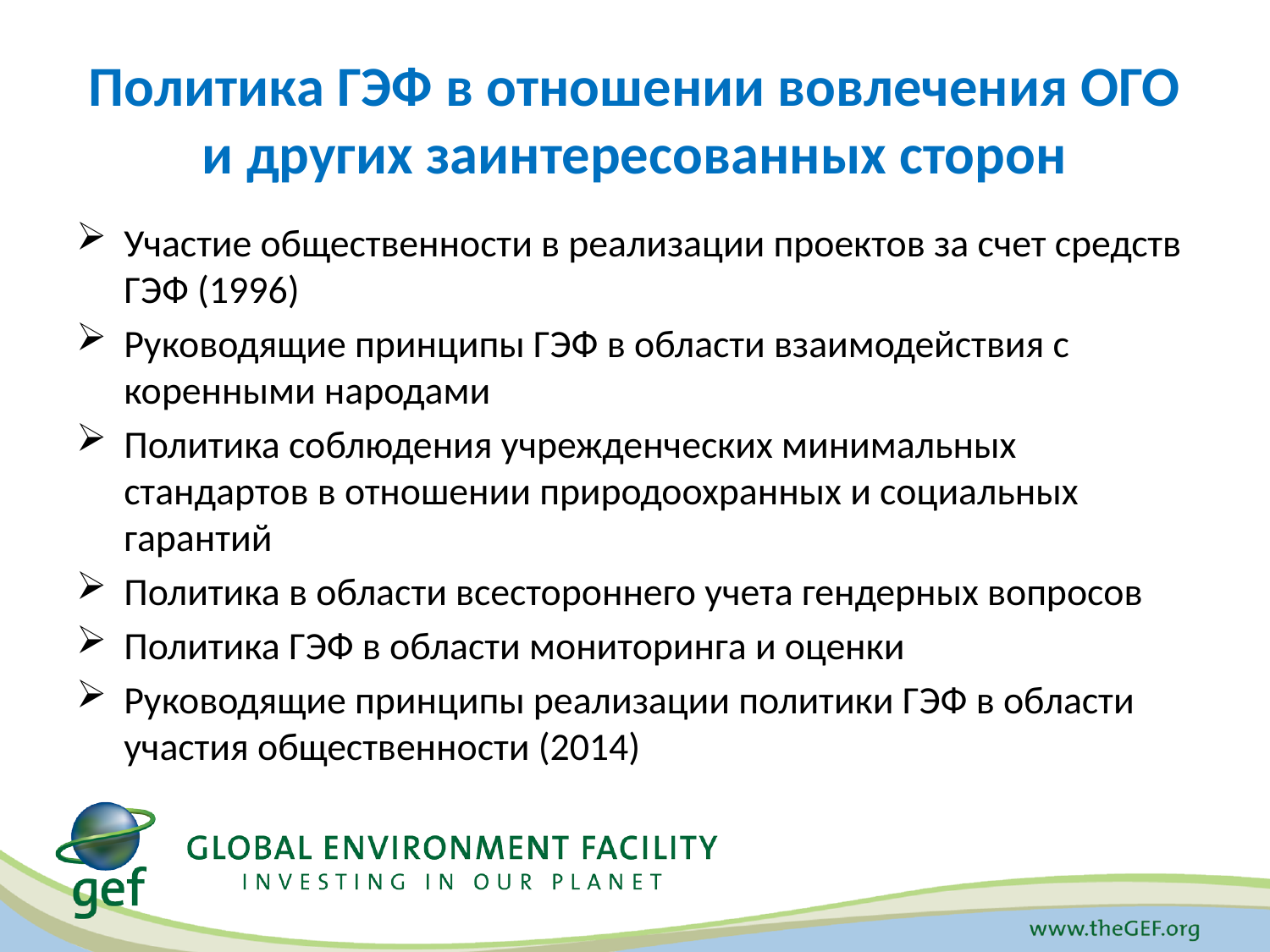

# Политика ГЭФ в отношении вовлечения ОГО и других заинтересованных сторон
Участие общественности в реализации проектов за счет средств ГЭФ (1996)
Руководящие принципы ГЭФ в области взаимодействия с коренными народами
Политика соблюдения учрежденческих минимальных стандартов в отношении природоохранных и социальных гарантий
Политика в области всестороннего учета гендерных вопросов
Политика ГЭФ в области мониторинга и оценки
Руководящие принципы реализации политики ГЭФ в области участия общественности (2014)